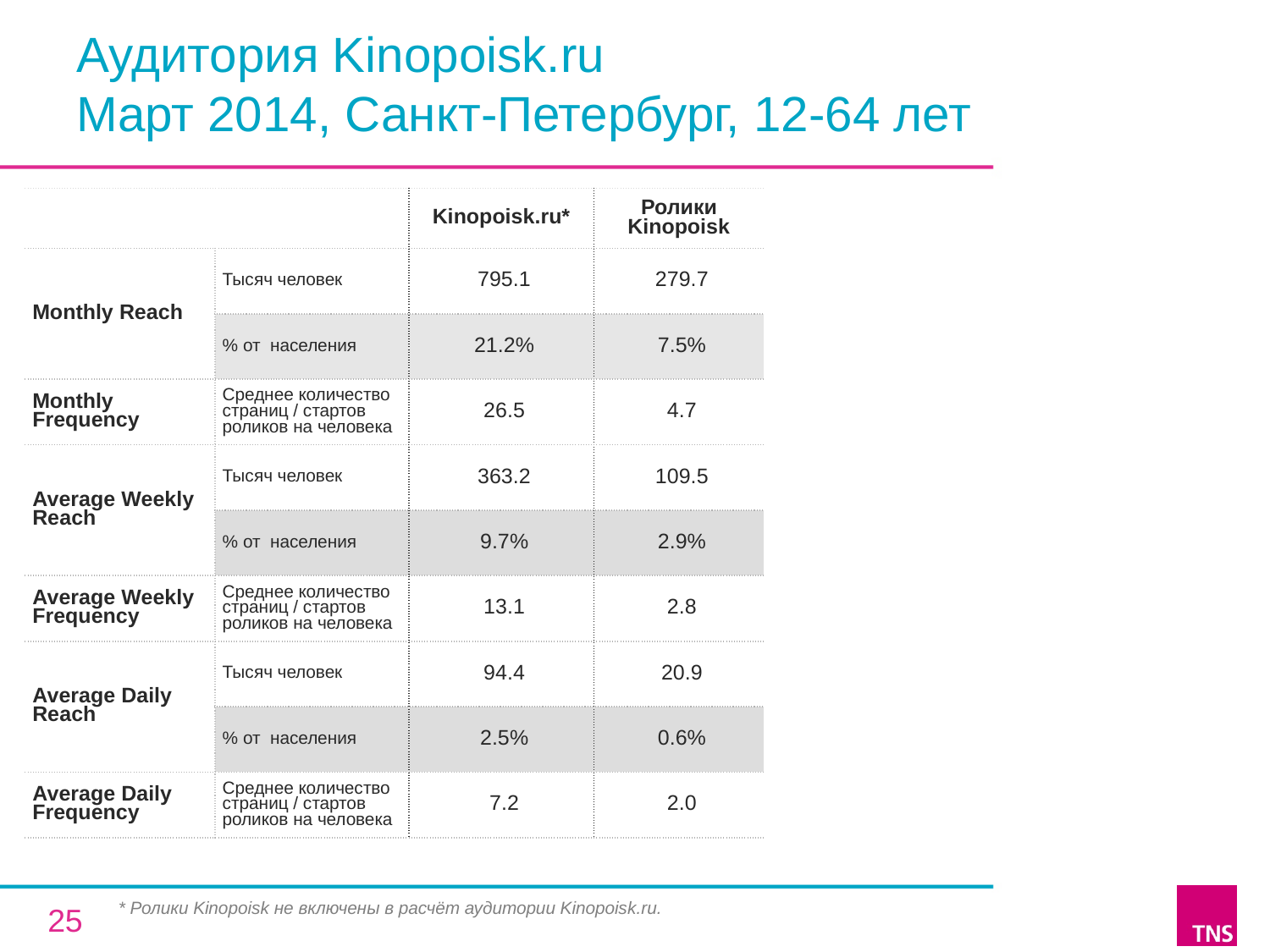

# Аудитория Kinopoisk.ru Март 2014, Санкт-Петербург, 12-64 лет
|  |  | Kinopoisk.ru\* | Ролики Kinopoisk |
| --- | --- | --- | --- |
| Monthly Reach | Тысяч человек | 795.1 | 279.7 |
|  | % от населения | 21.2% | 7.5% |
| Monthly Frequency | Среднее количество страниц / стартов роликов на человека | 26.5 | 4.7 |
| Average Weekly Reach | Тысяч человек | 363.2 | 109.5 |
|  | % от населения | 9.7% | 2.9% |
| Average Weekly Frequency | Среднее количество страниц / стартов роликов на человека | 13.1 | 2.8 |
| Average Daily Reach | Тысяч человек | 94.4 | 20.9 |
|  | % от населения | 2.5% | 0.6% |
| Average Daily Frequency | Среднее количество страниц / стартов роликов на человека | 7.2 | 2.0 |
* Ролики Kinopoisk не включены в расчёт аудитории Kinopoisk.ru.
25